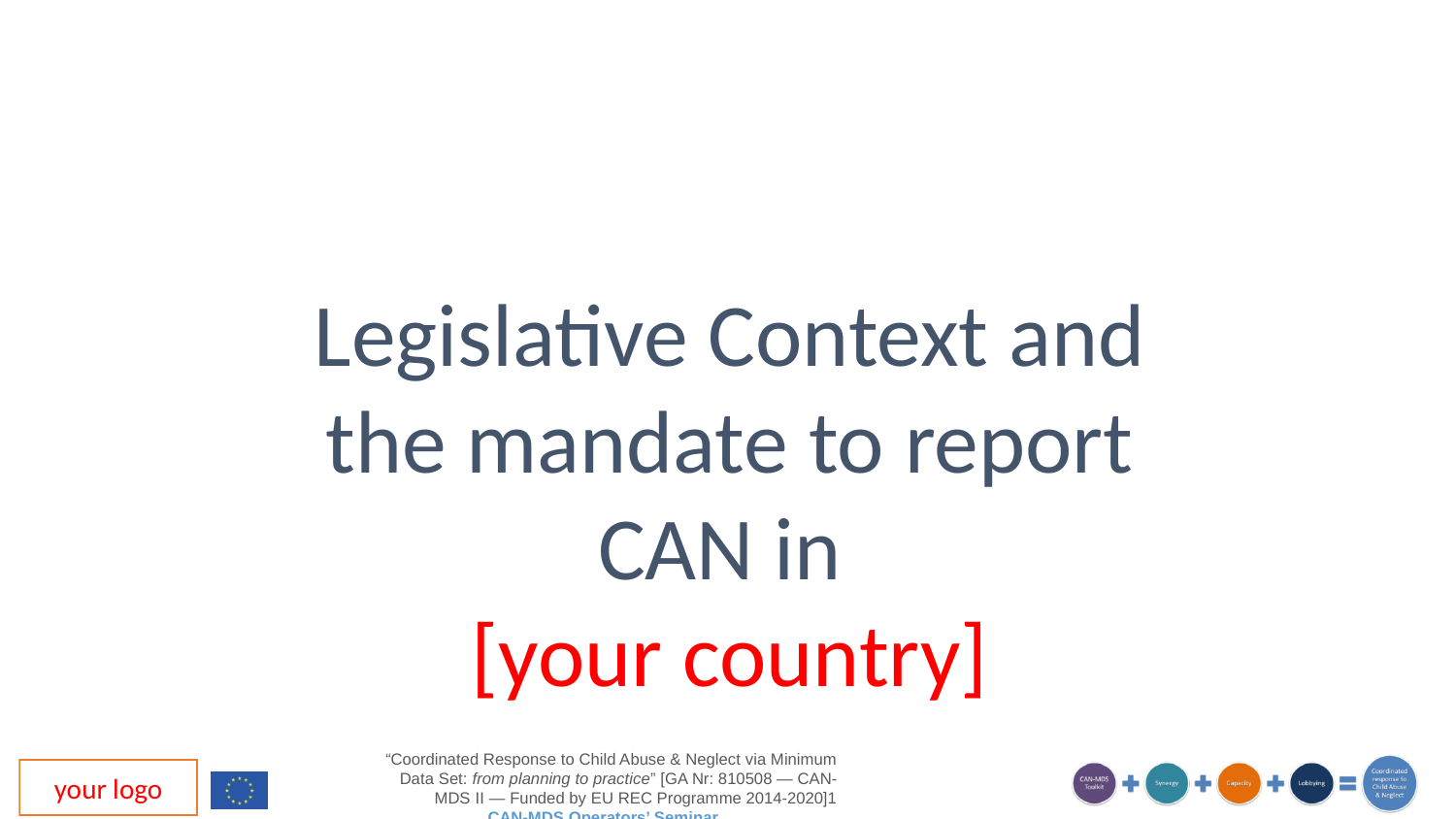

Legislative Context and the mandate to report CAN in
[your country]